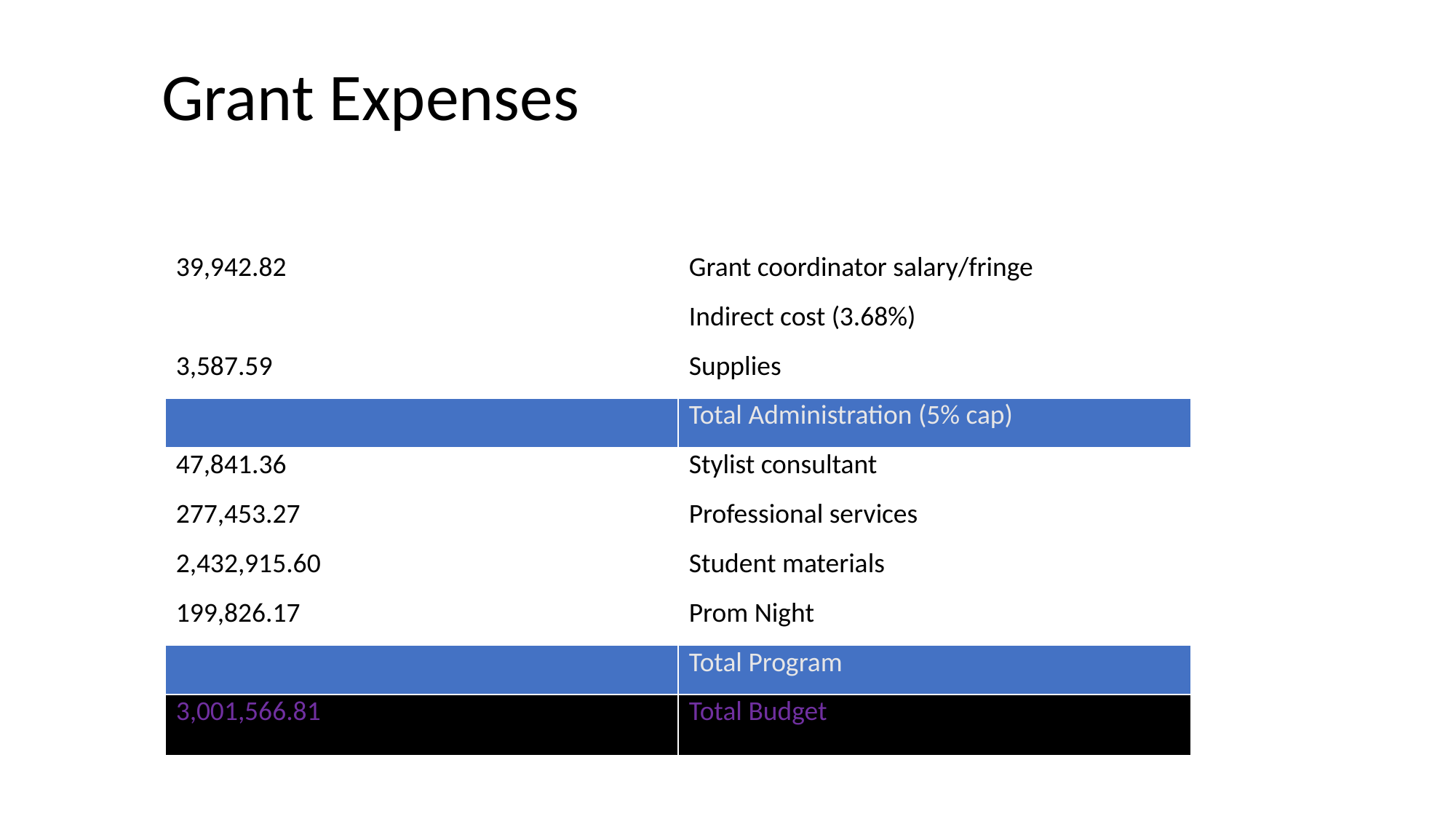

# Grant Expenses
| Expense Amount | Category |
| --- | --- |
| 39,942.82 | Grant coordinator salary/fringe |
|  | Indirect cost (3.68%) |
| 3,587.59 | Supplies |
|  | Total Administration (5% cap) |
| 47,841.36 | Stylist consultant |
| 277,453.27 | Professional services |
| 2,432,915.60 | Student materials |
| 199,826.17 | Prom Night |
|  | Total Program |
| 3,001,566.81 | Total Budget |